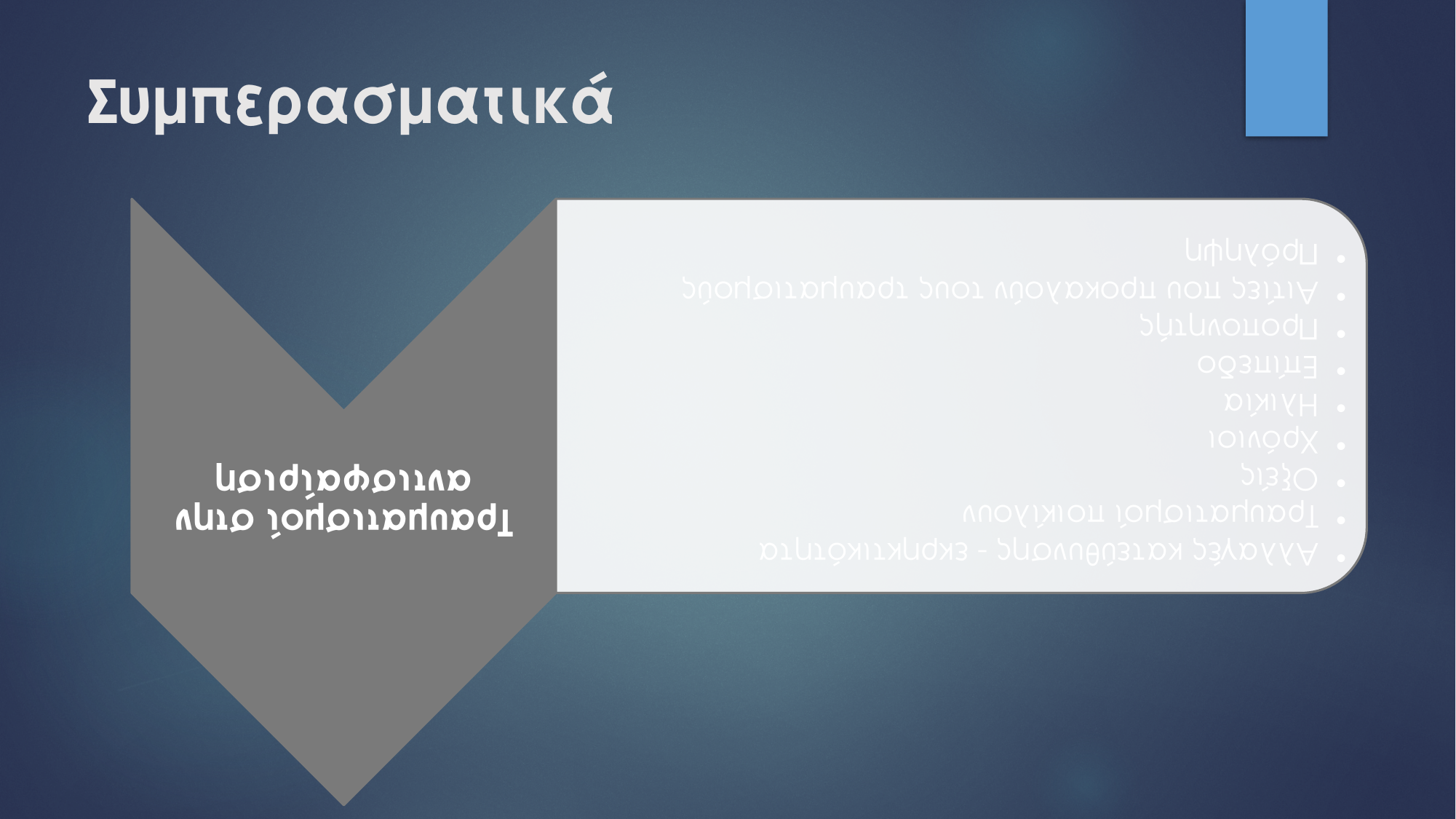

# Συμπερασματικά
Τραυματισμοί στην αντισφαίριση
Αλλαγές κατεύθυνσης - εκρηκτικότητα
Τραυματισμοί ποικίλουν
Οξείς
Χρόνιοι
Ηλικία
Επίπεδο
Προπονητής
Αιτίες που προκαλούν τους τραυματισμούς
Πρόληψη